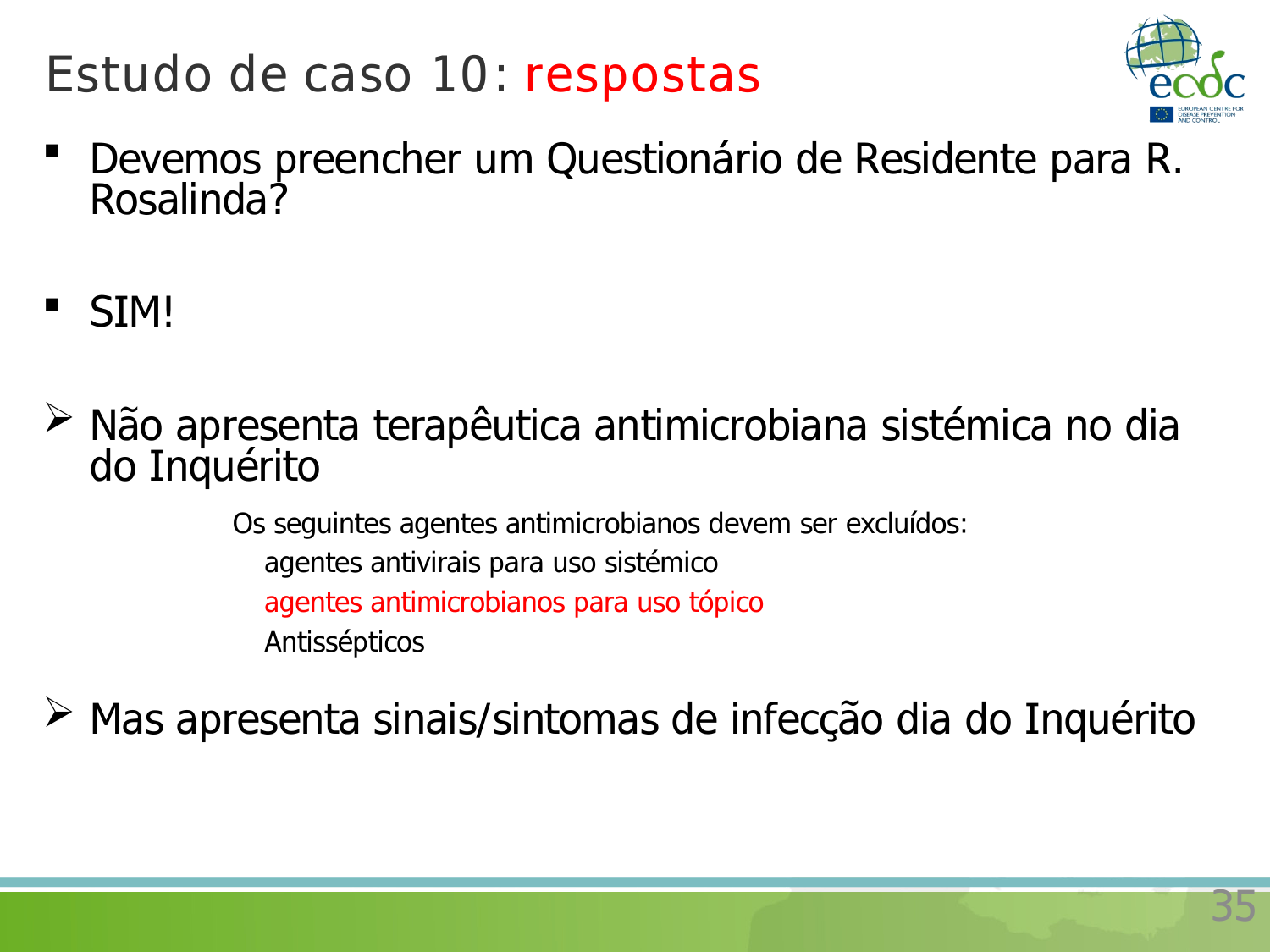

# Estudo de caso 10: respostas
Devemos preencher um Questionário de Residente para R. Rosalinda?

SIM!

Não apresenta terapêutica antimicrobiana sistémica no dia do Inquérito
Os seguintes agentes antimicrobianos devem ser excluídos:
agentes antivirais para uso sistémico
agentes antimicrobianos para uso tópico
Antissépticos

Mas apresenta sinais/sintomas de infecção dia do Inquérito

35